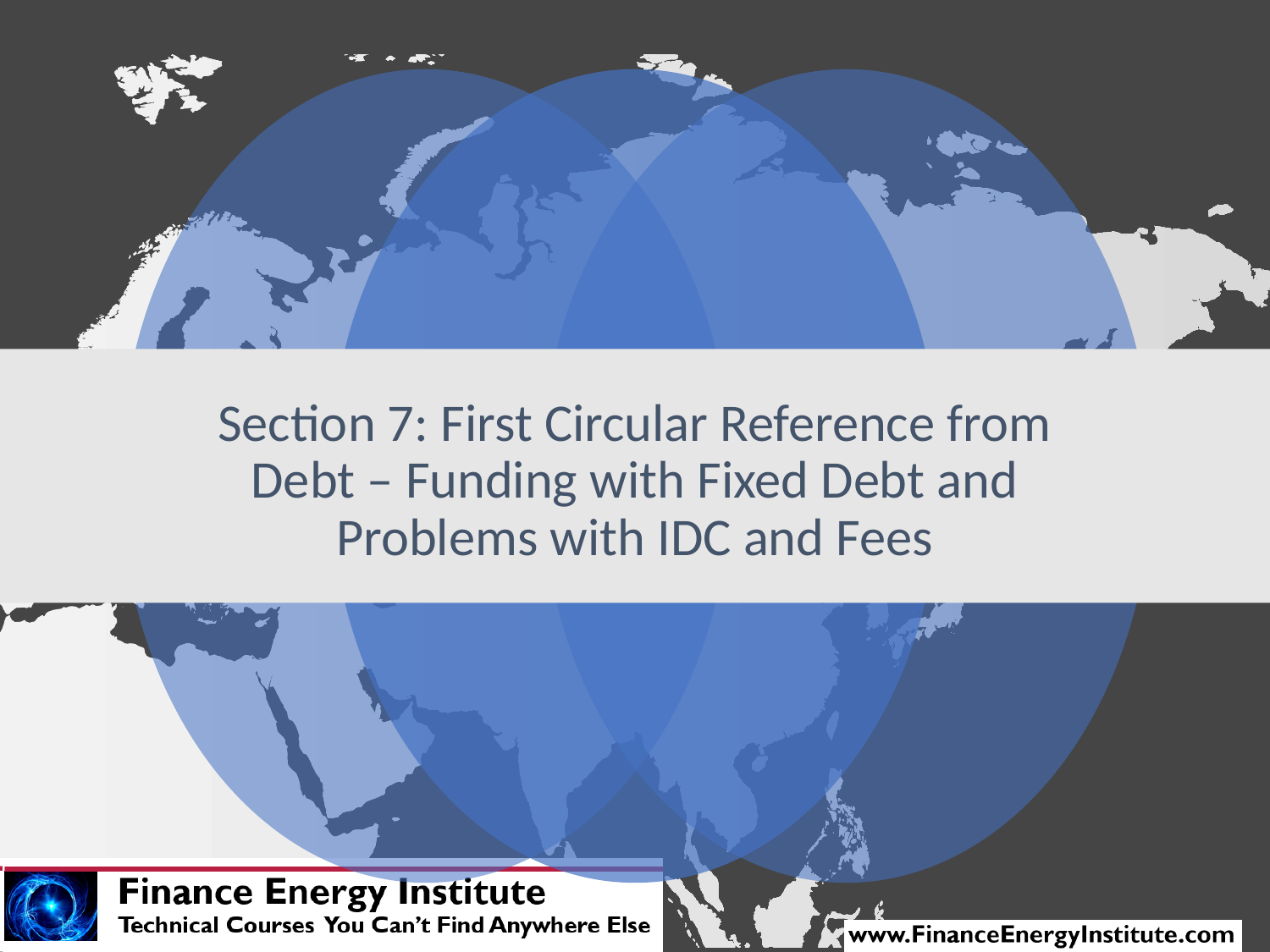

# Section 7: First Circular Reference from Debt – Funding with Fixed Debt and Problems with IDC and Fees